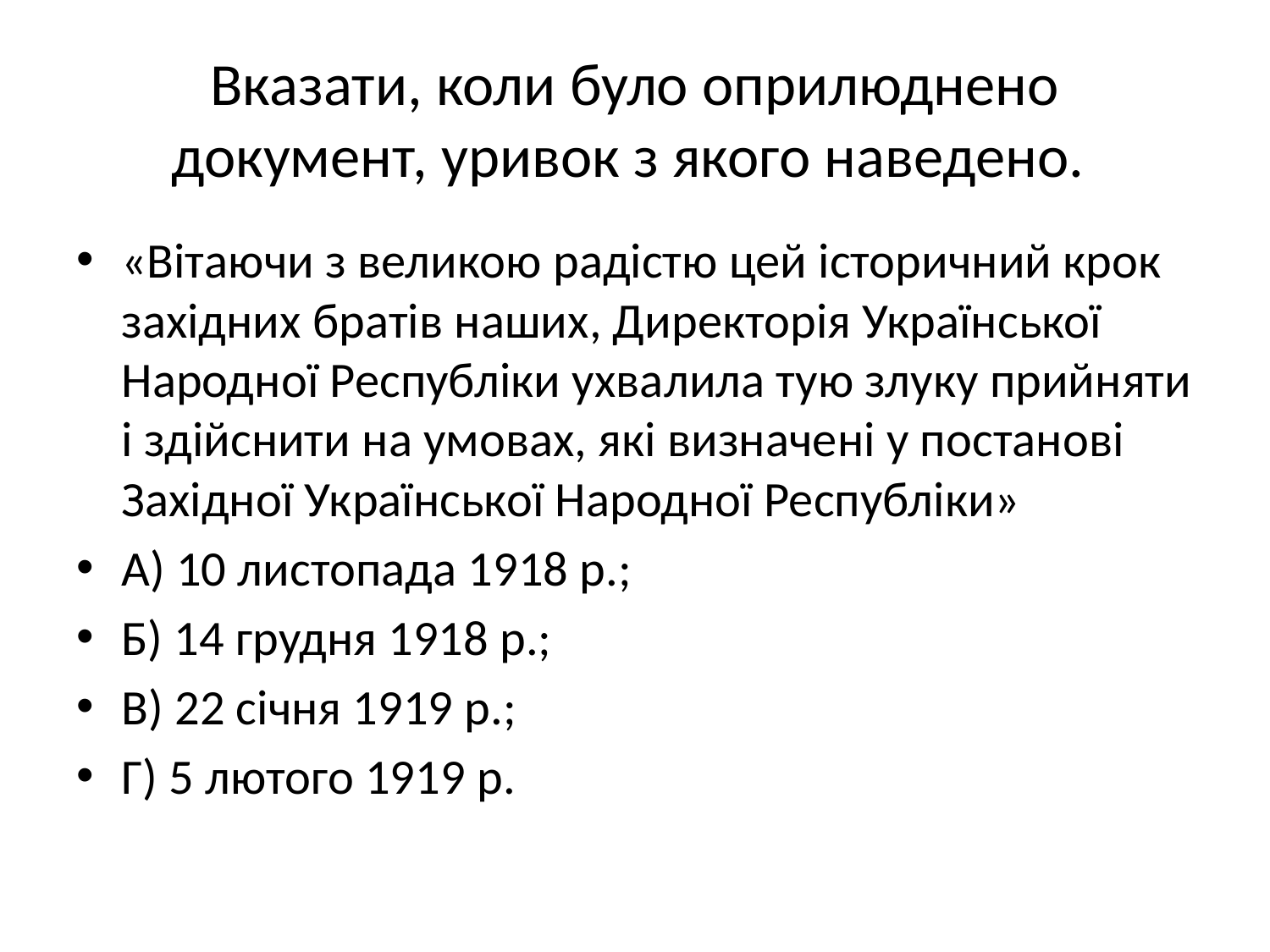

# Вказати, коли було оприлюднено документ, уривок з якого наведено.
«Вітаючи з великою радістю цей історичний крок західних братів наших, Директорія Української Народної Республіки ухвалила тую злуку прийняти і здійснити на умовах, які визначені у постанові Західної Української Народної Республіки»
А) 10 листопада 1918 р.;
Б) 14 грудня 1918 р.;
В) 22 січня 1919 р.;
Г) 5 лютого 1919 р.